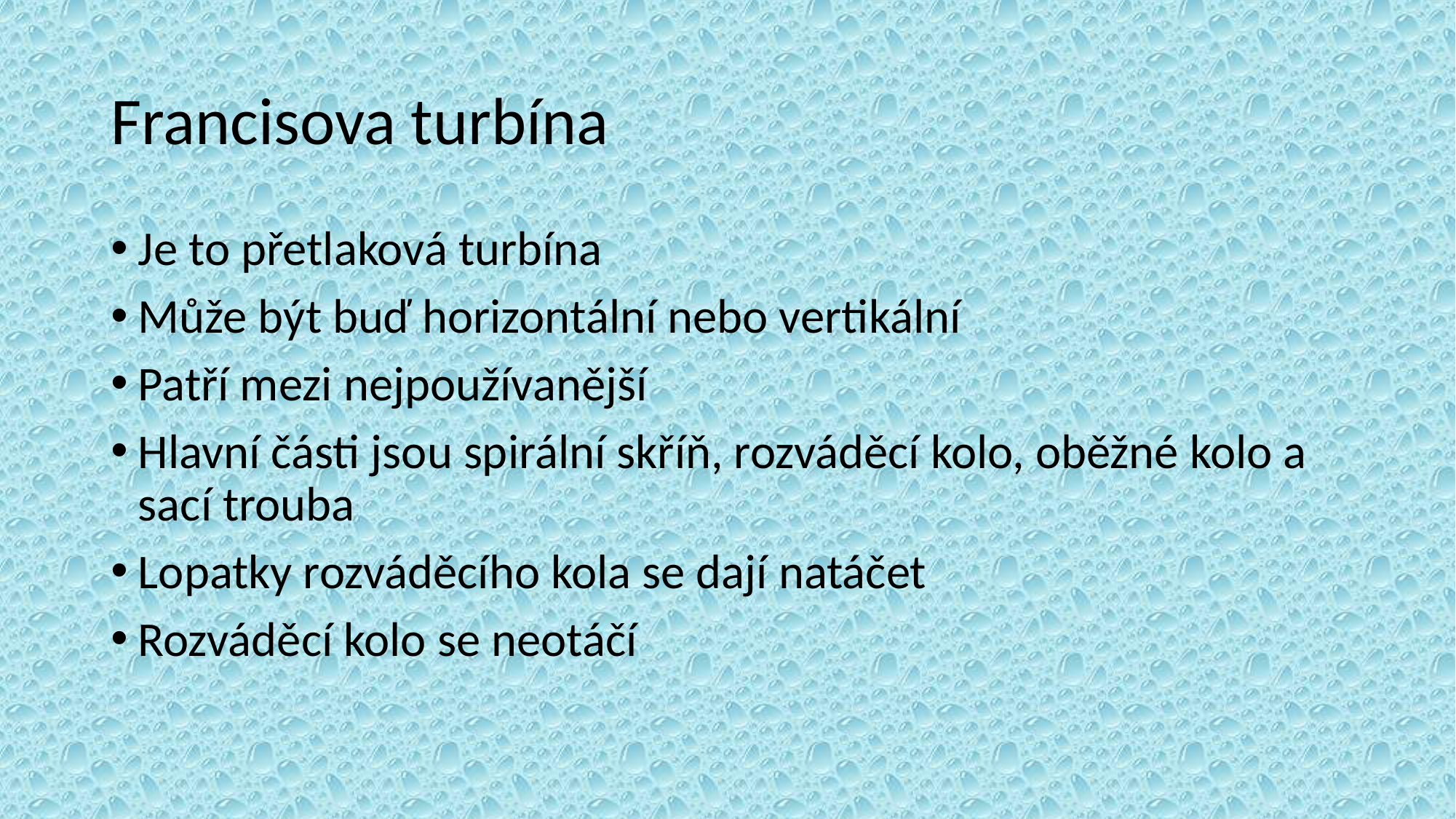

# Francisova turbína
Je to přetlaková turbína
Může být buď horizontální nebo vertikální
Patří mezi nejpoužívanější
Hlavní části jsou spirální skříň, rozváděcí kolo, oběžné kolo a sací trouba
Lopatky rozváděcího kola se dají natáčet
Rozváděcí kolo se neotáčí